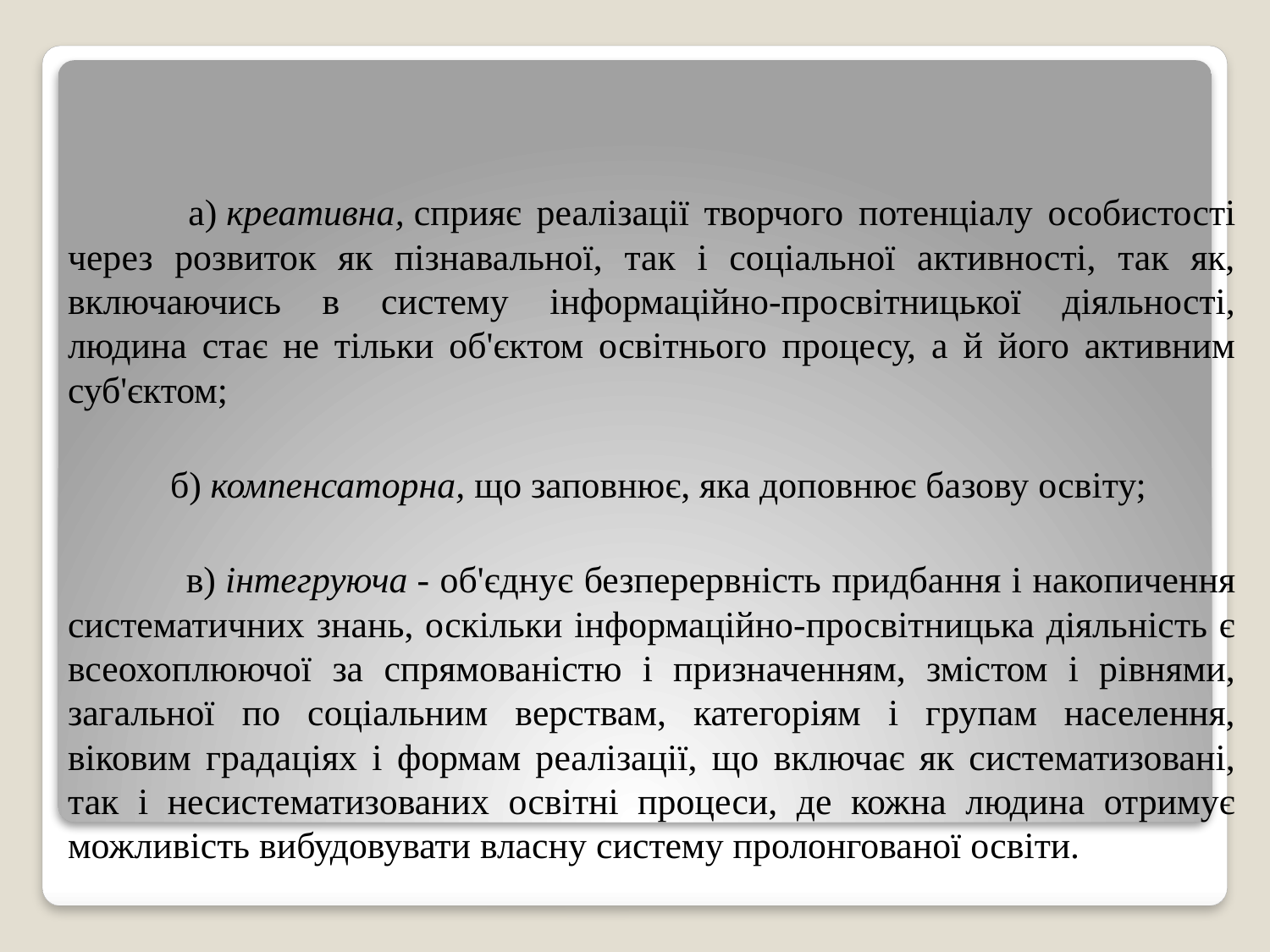

а) креативна, сприяє реалізації творчого потенціалу особистості через розвиток як пізнавальної, так і соціальної активності, так як, включаючись в систему інформаційно-просвітницької діяльності, людина стає не тільки об'єктом освітнього процесу, а й його активним суб'єктом;

           б) компенсаторна, що заповнює, яка доповнює базову освіту;

           в) інтегруюча - об'єднує безперервність придбання і накопичення систематичних знань, оскільки інформаційно-просвітницька діяльність є всеохоплюючої за спрямованістю і призначенням, змістом і рівнями, загальної по соціальним верствам, категоріям і групам населення, віковим градаціях і формам реалізації, що включає як систематизовані, так і несистематизованих освітні процеси, де кожна людина отримує можливість вибудовувати власну систему пролонгованої освіти.